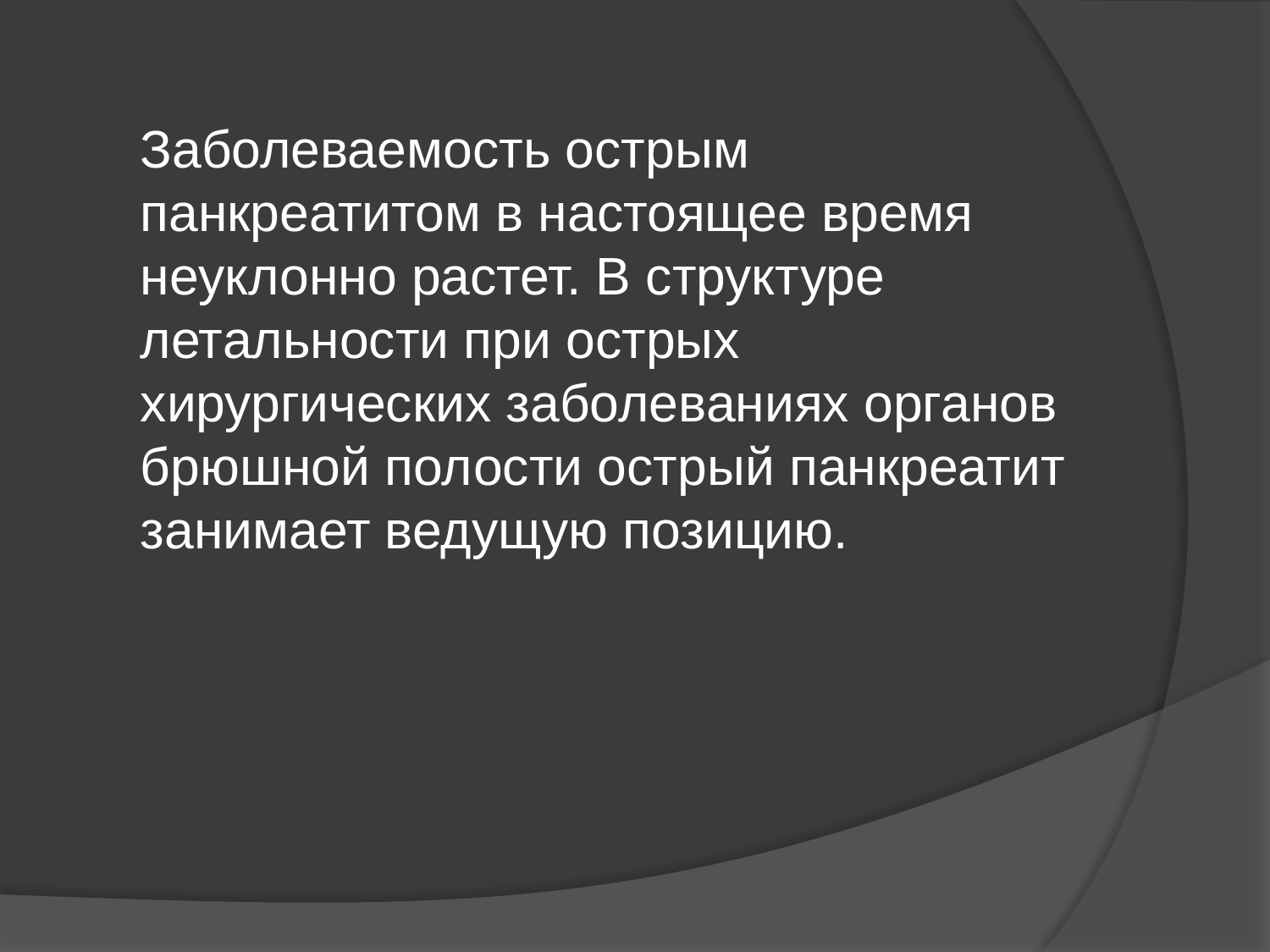

Заболеваемость острым панкреатитом в настоящее время неуклонно растет. В структуре летальности при острых хирургических заболеваниях органов брюшной полости острый панкреатит занимает ведущую позицию.